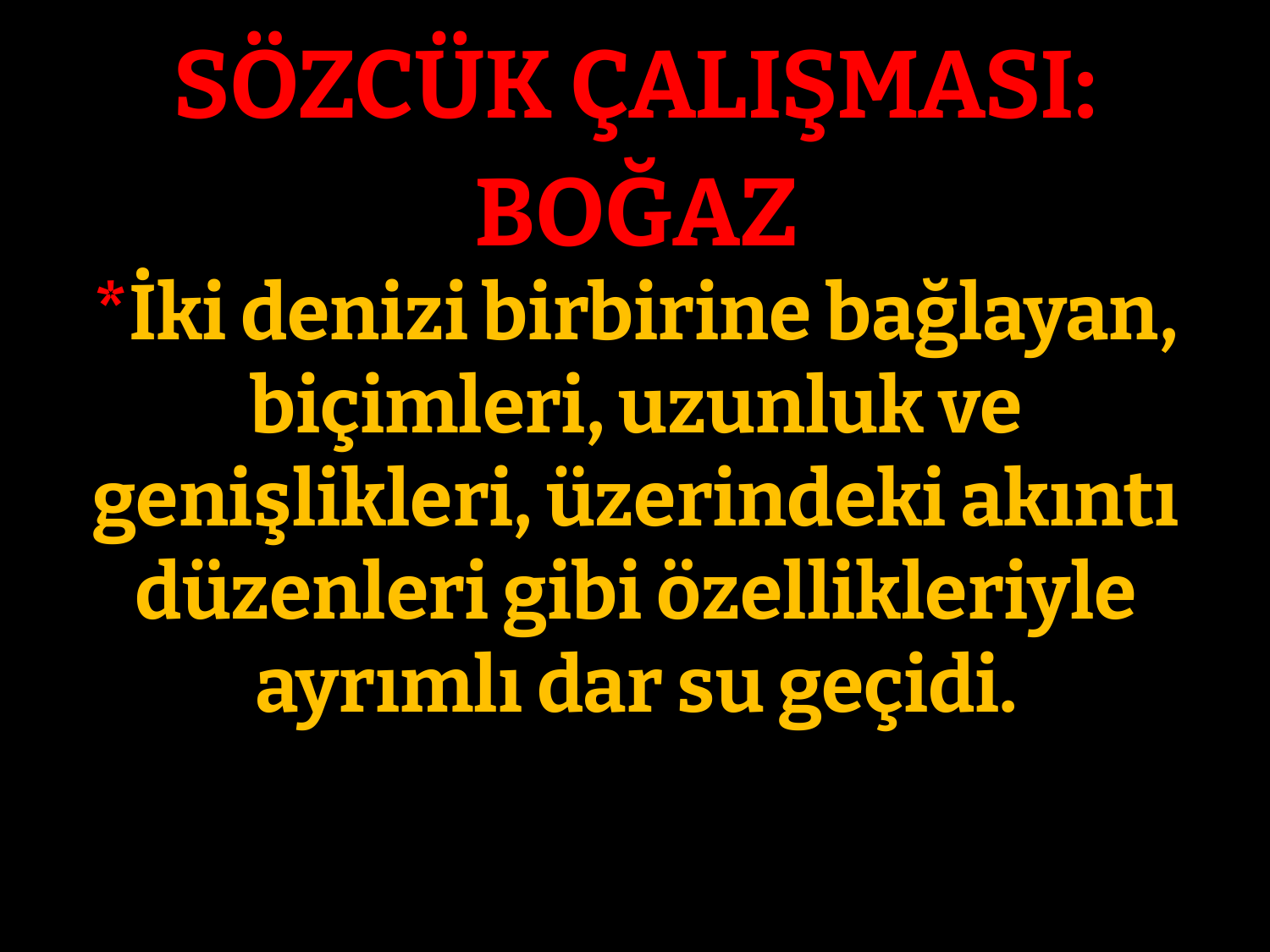

SÖZCÜK ÇALIŞMASI:
BOĞAZ
*İki denizi birbirine bağlayan, biçimleri, uzunluk ve genişlikleri, üzerindeki akıntı düzenleri gibi özellikleriyle ayrımlı dar su geçidi.